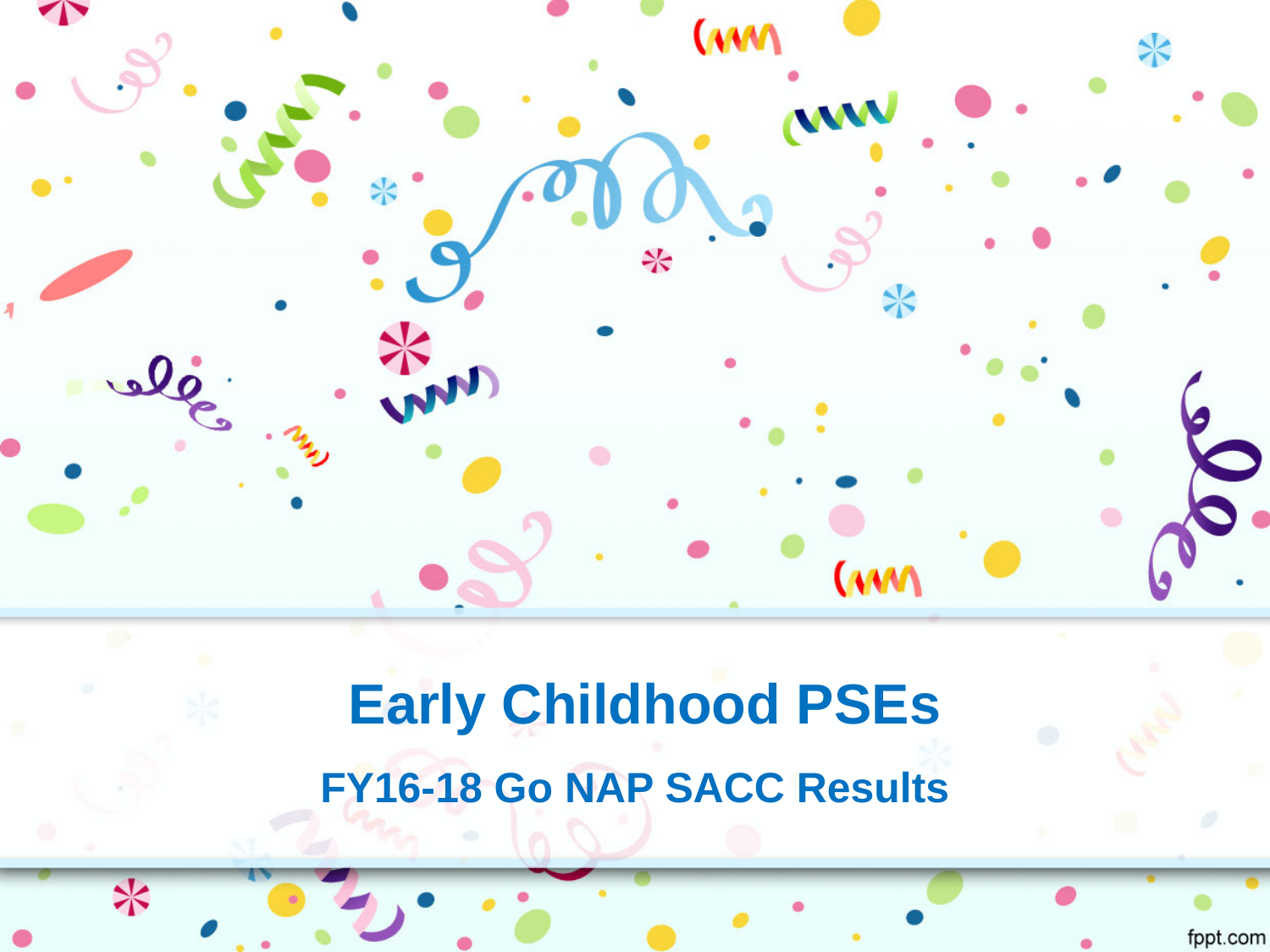

# Early Childhood PSEs
FY16-18 Go NAP SACC Results